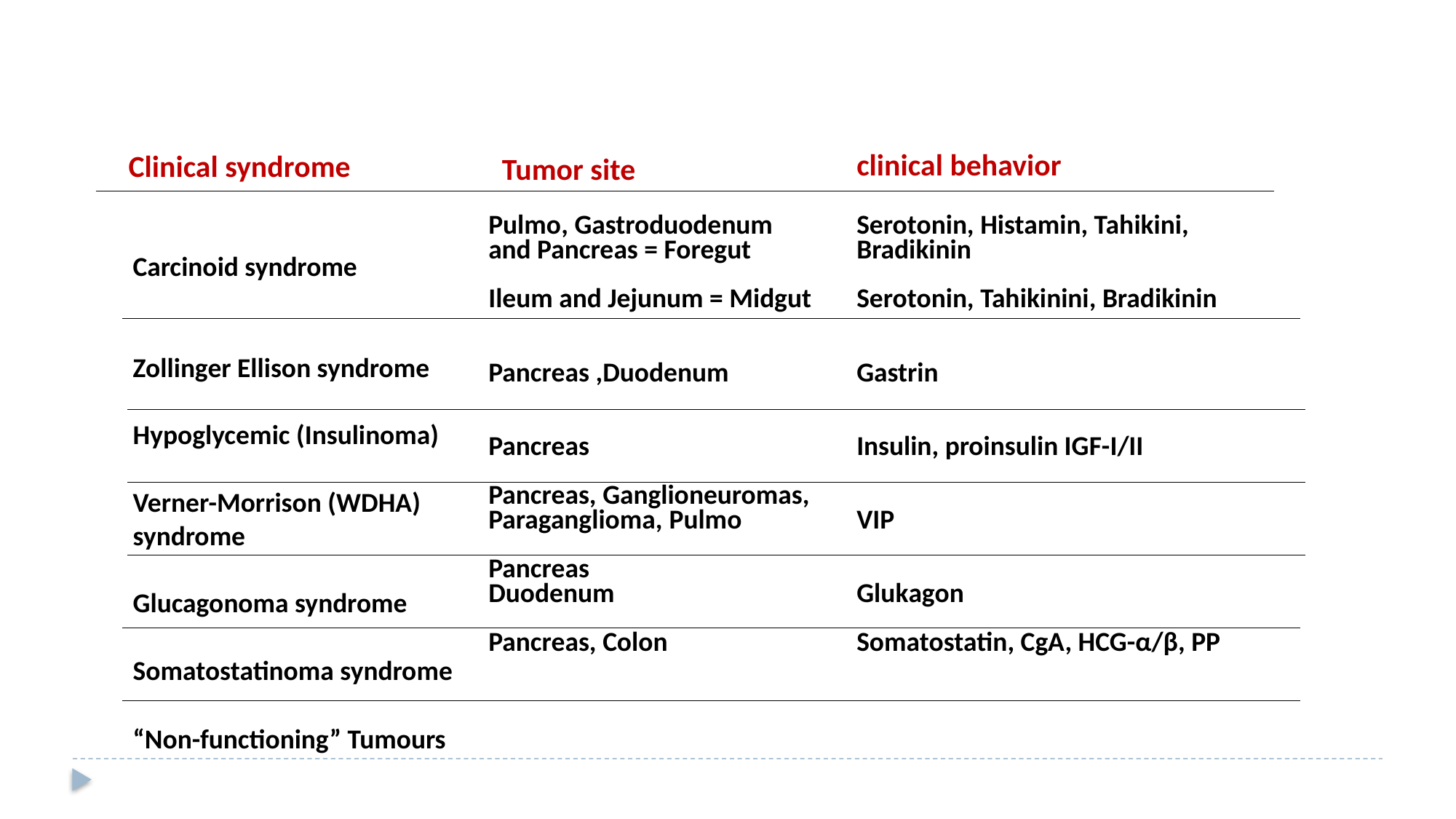

Clinical syndrome
clinical behavior
Tumor site

Carcinoid syndrome

Zollinger Ellison syndrome

Hypoglycemic (Insulinoma)

Verner-Morrison (WDHA)
syndrome

Glucagonoma syndrome

Somatostatinoma syndrome

“Non-functioning” Tumours

Pulmo, Gastroduodenum
and Pancreas = Foregut

Ileum and Jejunum = Midgut

Pancreas ,Duodenum

Pancreas

Pancreas, Ganglioneuromas, Paraganglioma, Pulmo

Pancreas
Duodenum

Pancreas, Colon
Serotonin, Histamin, Tahikini, Bradikinin

Serotonin, Tahikinini, Bradikinin

Gastrin

Insulin, proinsulin IGF-I/II

VIP

Glukagon

Somatostatin, CgA, HCG-α/β, PP